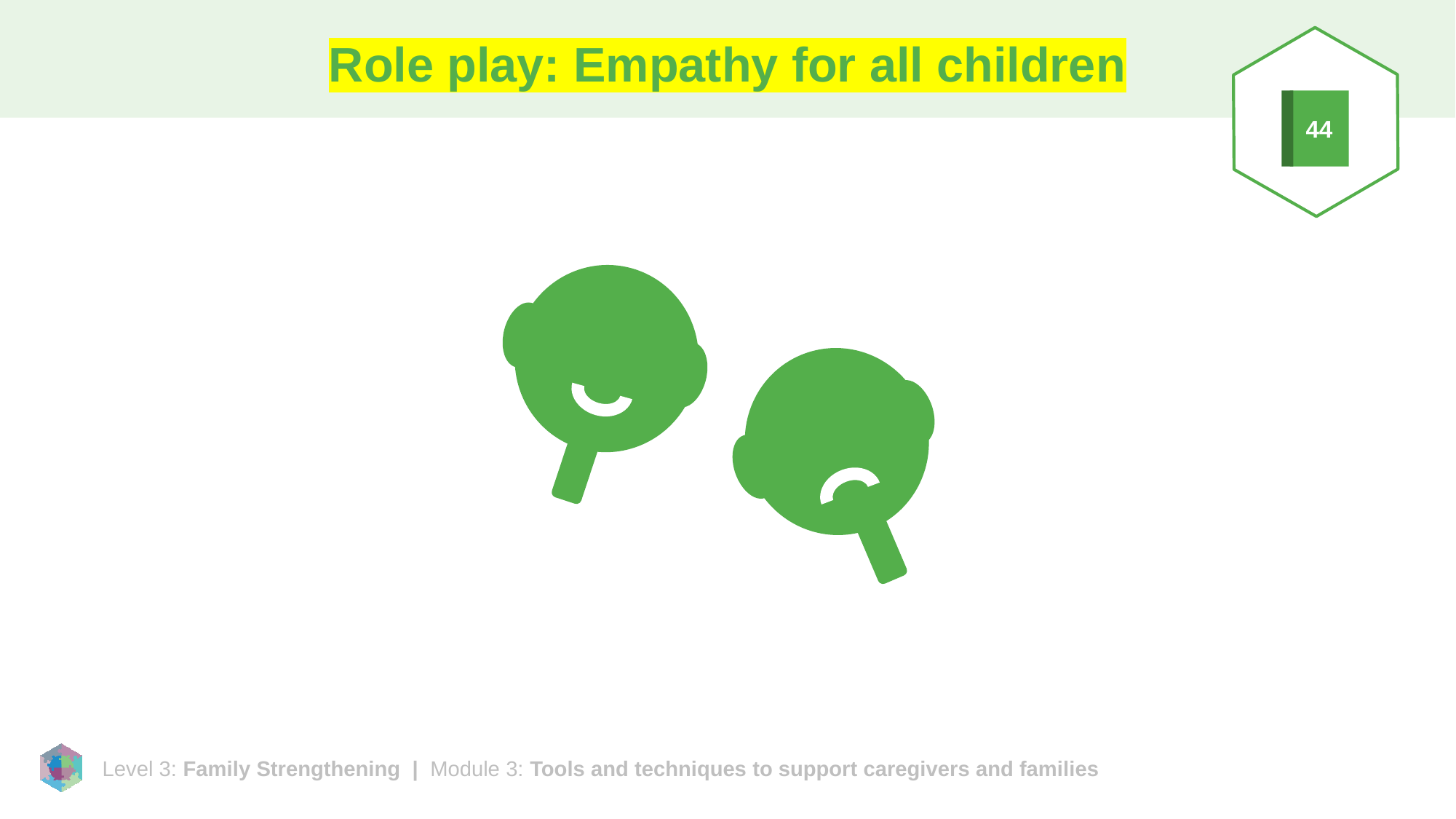

# Role play: Empathy for all children

44